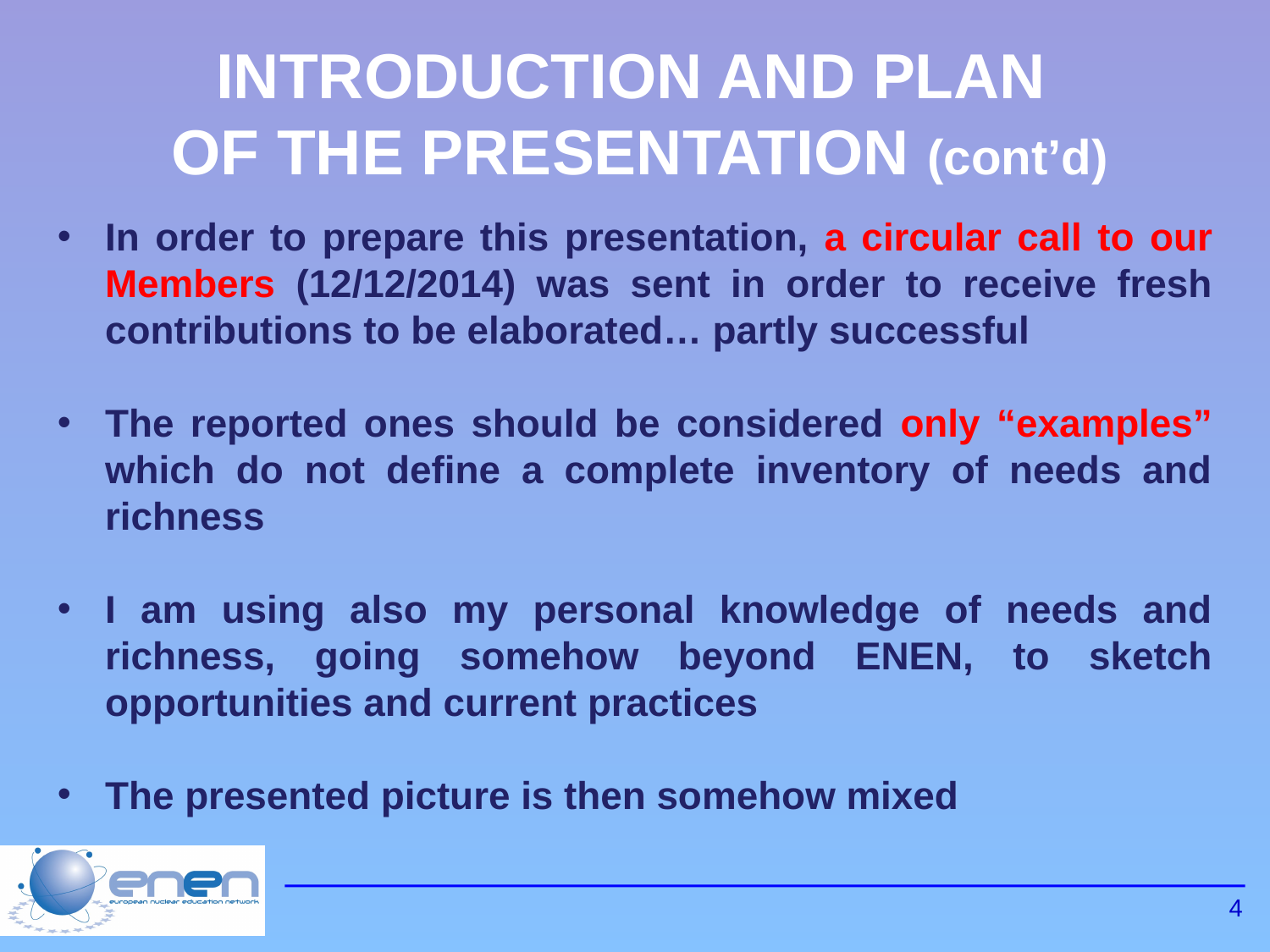

INTRODUCTION AND PLAN
OF THE PRESENTATION (cont’d)

In order to prepare this presentation, a circular call to our Members (12/12/2014) was sent in order to receive fresh contributions to be elaborated… partly successful

The reported ones should be considered only “examples” which do not define a complete inventory of needs and richness

I am using also my personal knowledge of needs and richness, going somehow beyond ENEN, to sketch opportunities and current practices

The presented picture is then somehow mixed